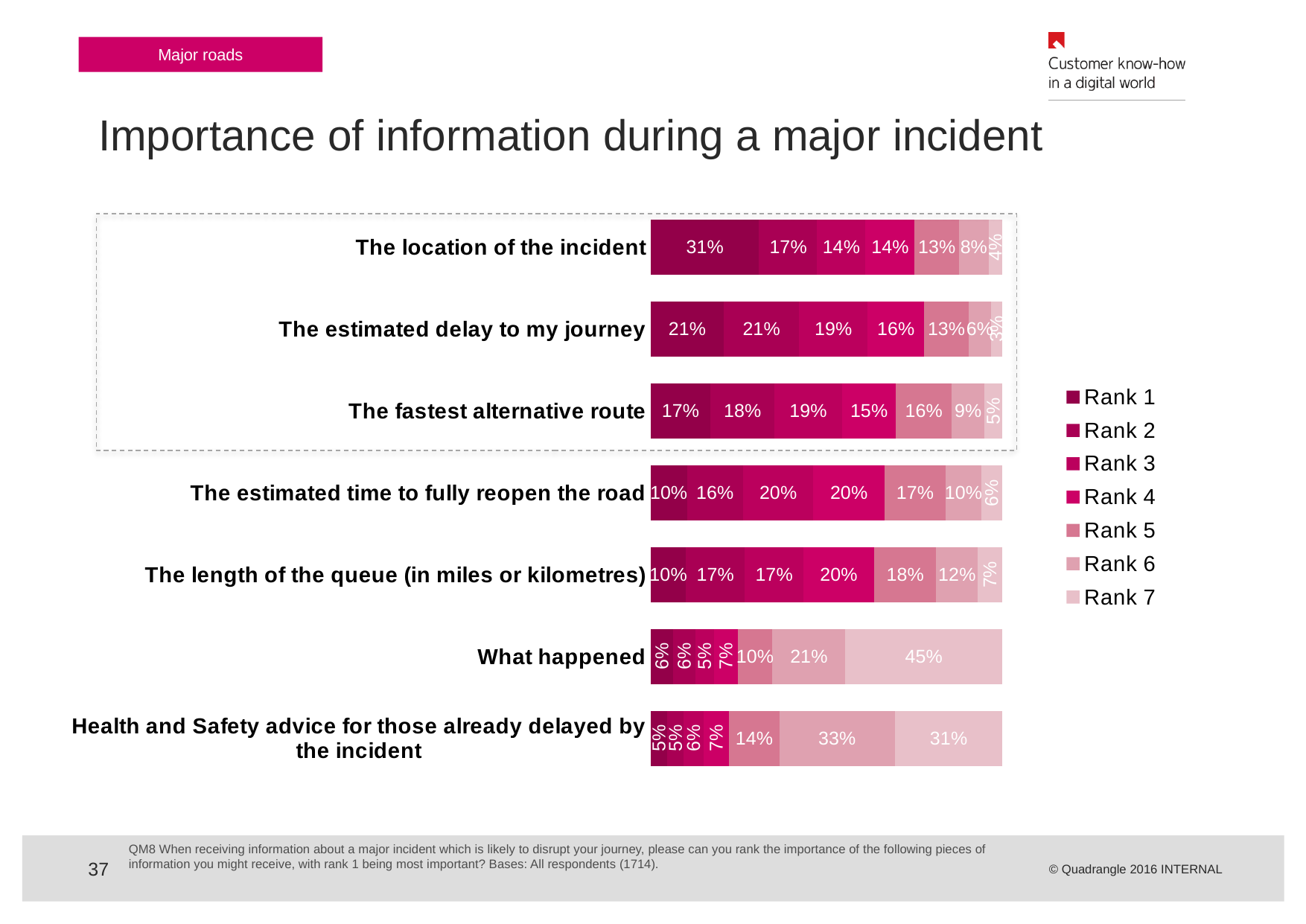

Major roads
Importance of information during a major incident

### Chart

| Category | Rank 1 | Rank 2 | Rank 3 | Rank 4 | Rank 5 | Rank 6 | Rank 7 |
|---|---|---|---|---|---|---|---|
| Health and Safety advice for those already delayed by the incident | 0.04656791008888 | 0.04788402424163032 | 0.055625615832750004 | 0.07307257351291 | 0.1428525804308 | 0.32890202128670176 | 0.3050952746062999 |
| What happened | 0.06453675217062 | 0.06277885862164 | 0.05289314250162 | 0.06764037480368 | 0.09766979265219 | 0.2083615028156 | 0.44611957643459993 |
| The length of the queue (in miles or kilometres) | 0.09995441891006074 | 0.1680990235089 | 0.16648425129180044 | 0.2015986625346 | 0.1758157026184 | 0.11851304503300022 | 0.06953489610322008 |
| The estimated time to fully reopen the road | 0.10308152462010002 | 0.1595076829218006 | 0.1996936978294004 | 0.2033376879418 | 0.17354119887940112 | 0.10152261003740012 | 0.059315597770100134 |
| The fastest alternative route | 0.1701028855153006 | 0.18154039836610103 | 0.19335120170869988 | 0.1526345567766 | 0.15857934583980082 | 0.09347111184218998 | 0.05032049995138031 |
| The estimated delay to my journey | 0.20734370250330053 | 0.21479165936650021 | 0.19490939283750103 | 0.1613816908056 | 0.12574200543000041 | 0.06435749315464051 | 0.03147405590242004 |
| The location of the incident | 0.30841280619180217 | 0.16539835297340041 | 0.1370426979982 | 0.1403344536249 | 0.12579937414950004 | 0.08487221583034998 | 0.03814009923196 |
QM8 When receiving information about a major incident which is likely to disrupt your journey, please can you rank the importance of the following pieces of information you might receive, with rank 1 being most important? Bases: All respondents (1714).